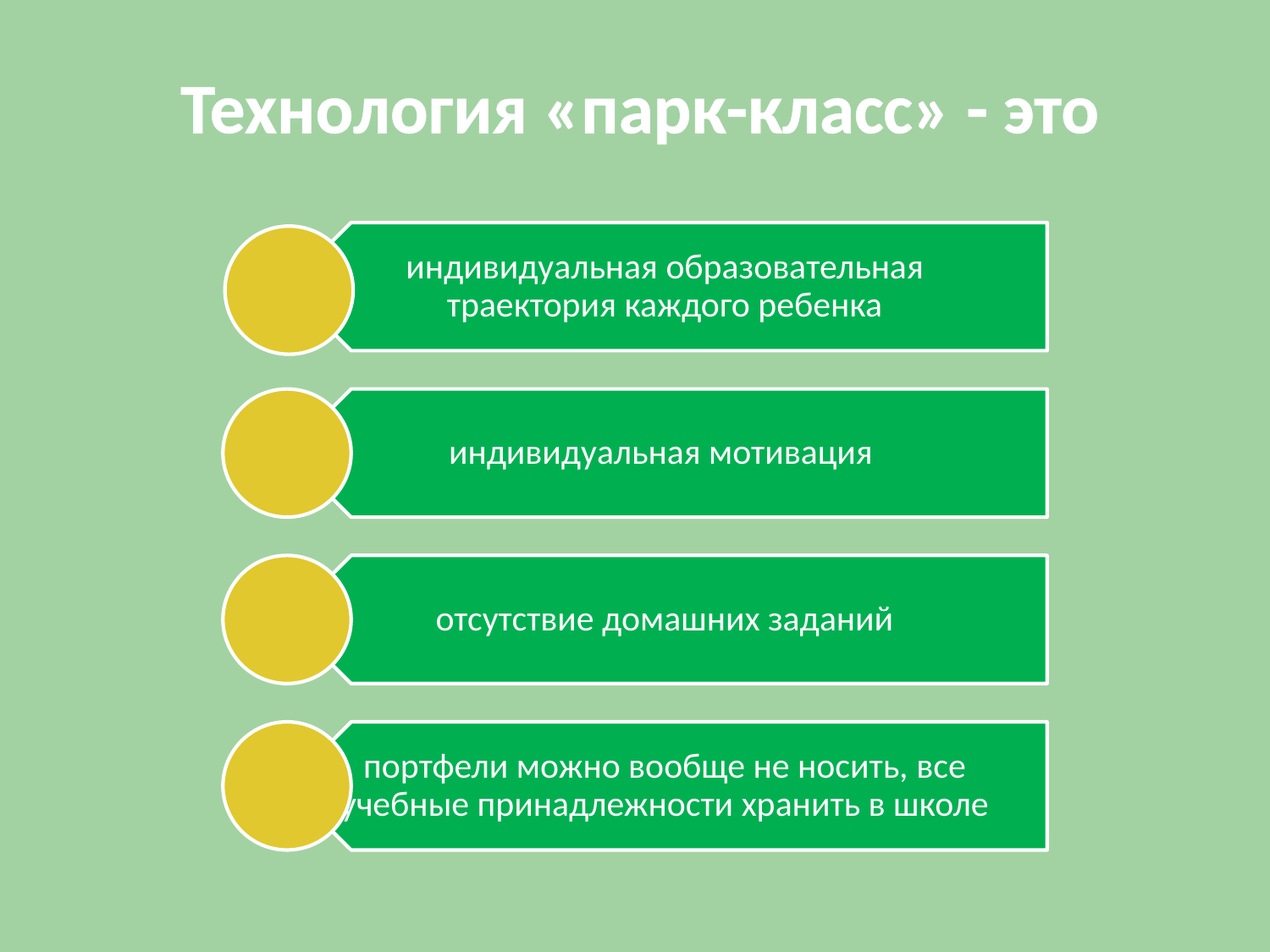

Технология «парк-класс» - это
индивидуальная образовательная траектория каждого ребенка
индивидуальная мотивация
отсутствие домашних заданий
портфели можно вообще не носить, все учебные принадлежности хранить в школе